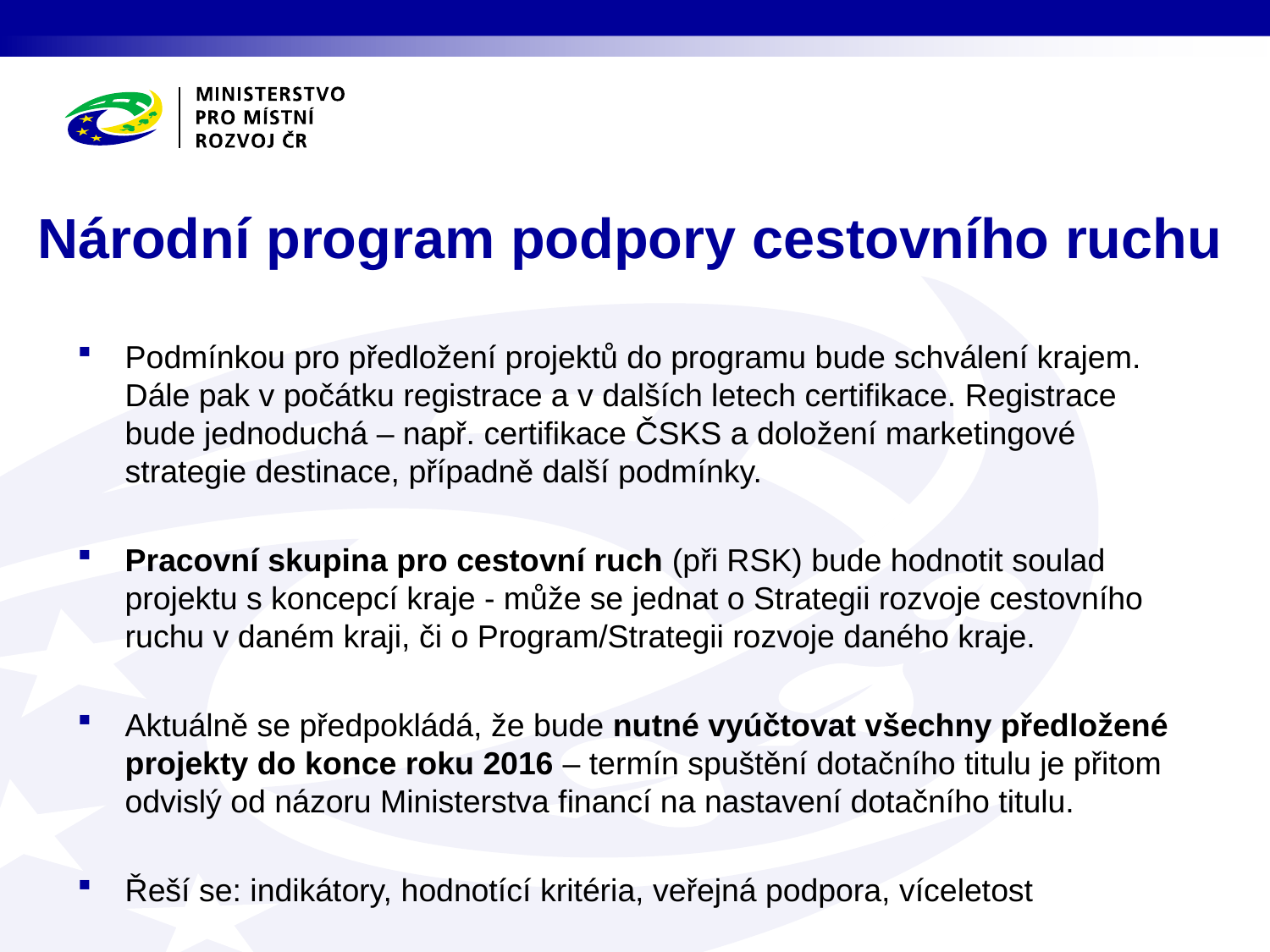

# Národní program podpory cestovního ruchu

Podmínkou pro předložení projektů do programu bude schválení krajem. Dále pak v počátku registrace a v dalších letech certifikace. Registrace bude jednoduchá – např. certifikace ČSKS a doložení marketingové strategie destinace, případně další podmínky.

Pracovní skupina pro cestovní ruch (při RSK) bude hodnotit soulad projektu s koncepcí kraje - může se jednat o Strategii rozvoje cestovního ruchu v daném kraji, či o Program/Strategii rozvoje daného kraje.

Aktuálně se předpokládá, že bude nutné vyúčtovat všechny předložené projekty do konce roku 2016 – termín spuštění dotačního titulu je přitom odvislý od názoru Ministerstva financí na nastavení dotačního titulu.

Řeší se: indikátory, hodnotící kritéria, veřejná podpora, víceletost